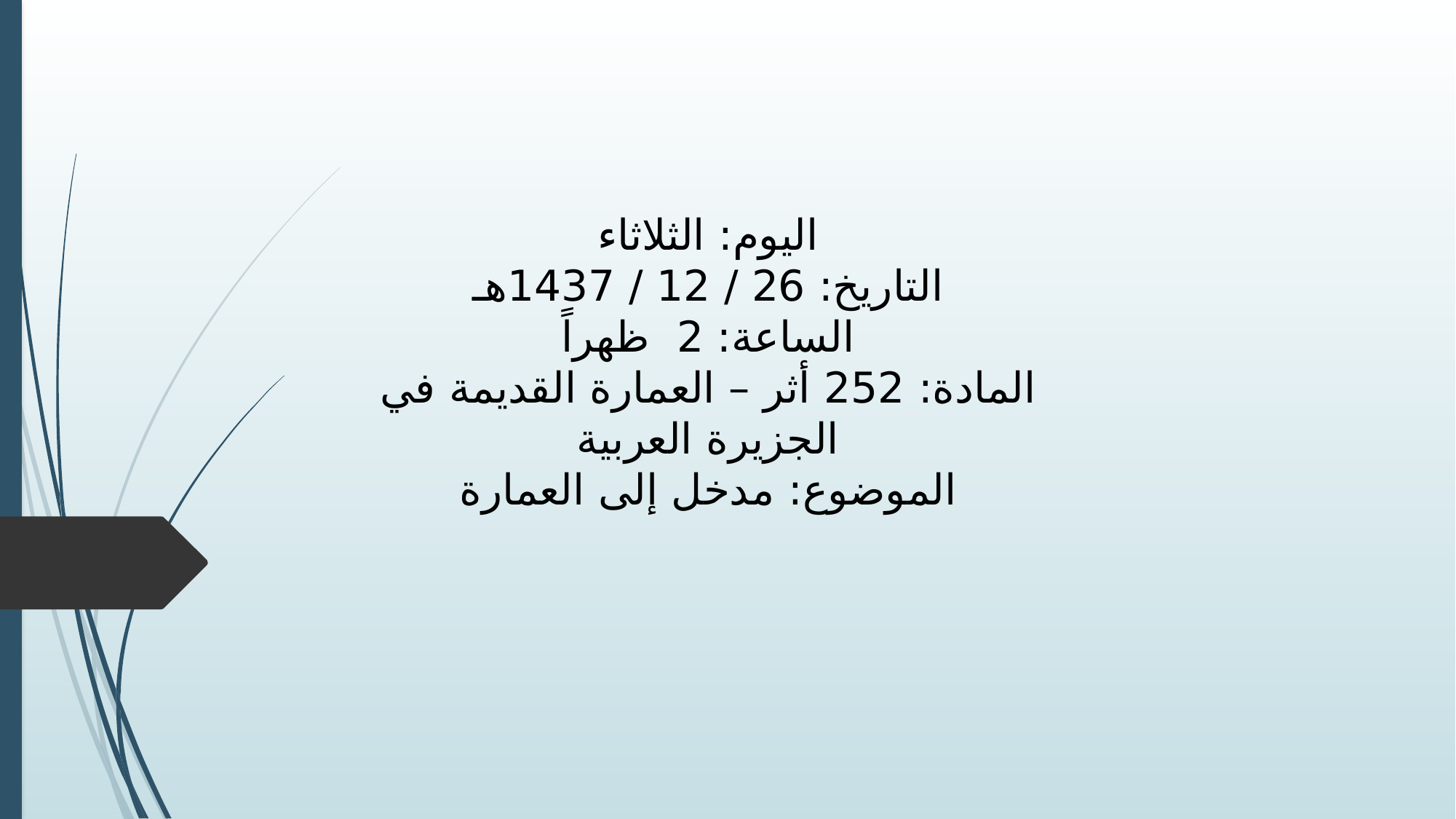

اليوم: الثلاثاء
التاريخ: 26 / 12 / 1437هـ
الساعة: 2  ظهراً
المادة: 252 أثر – العمارة القديمة في الجزيرة العربية
الموضوع: مدخل إلى العمارة